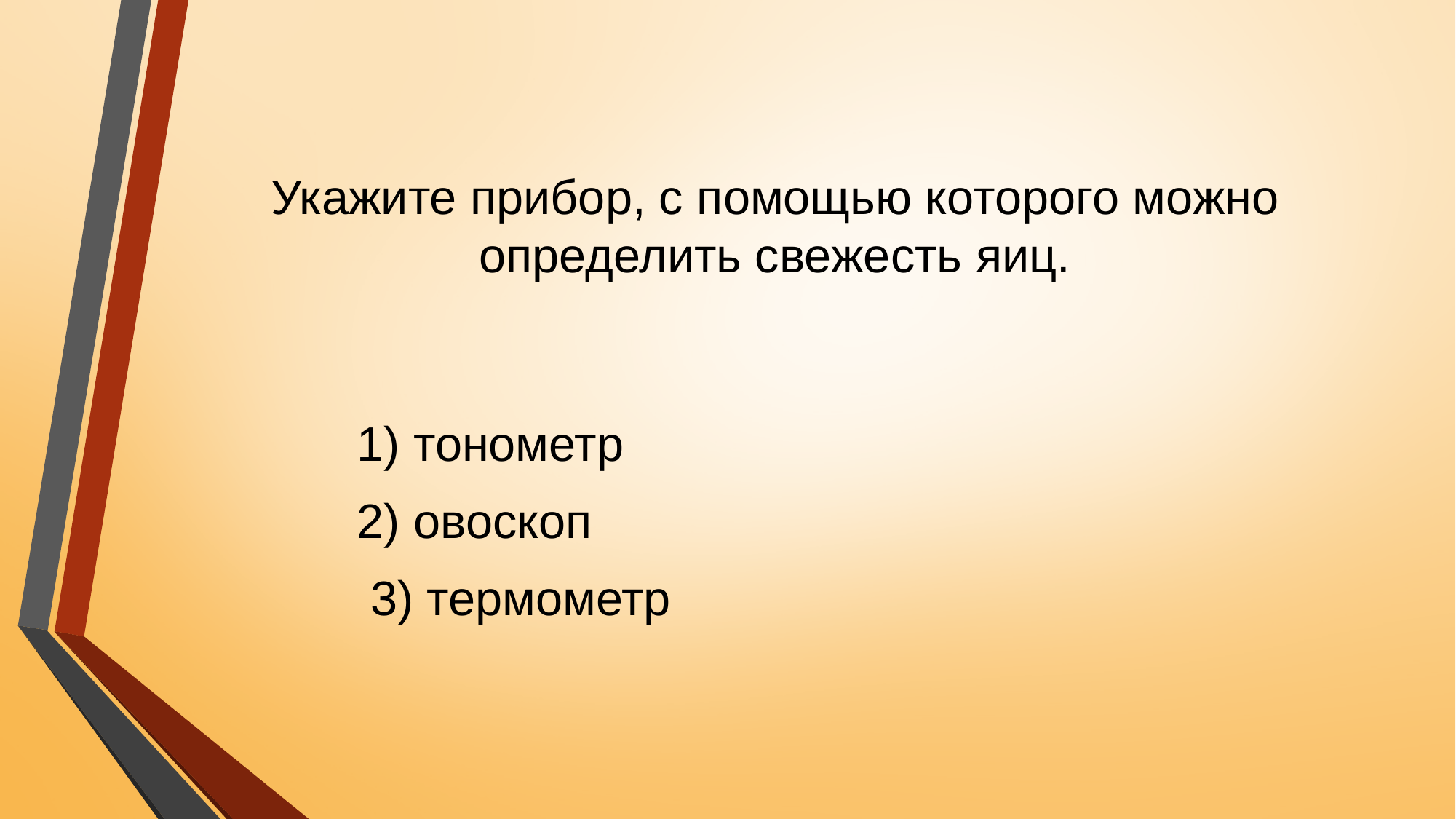

# Укажите прибор, с помощью которого можно определить свежесть яиц.
1) тонометр
2) овоскоп
 3) термометр